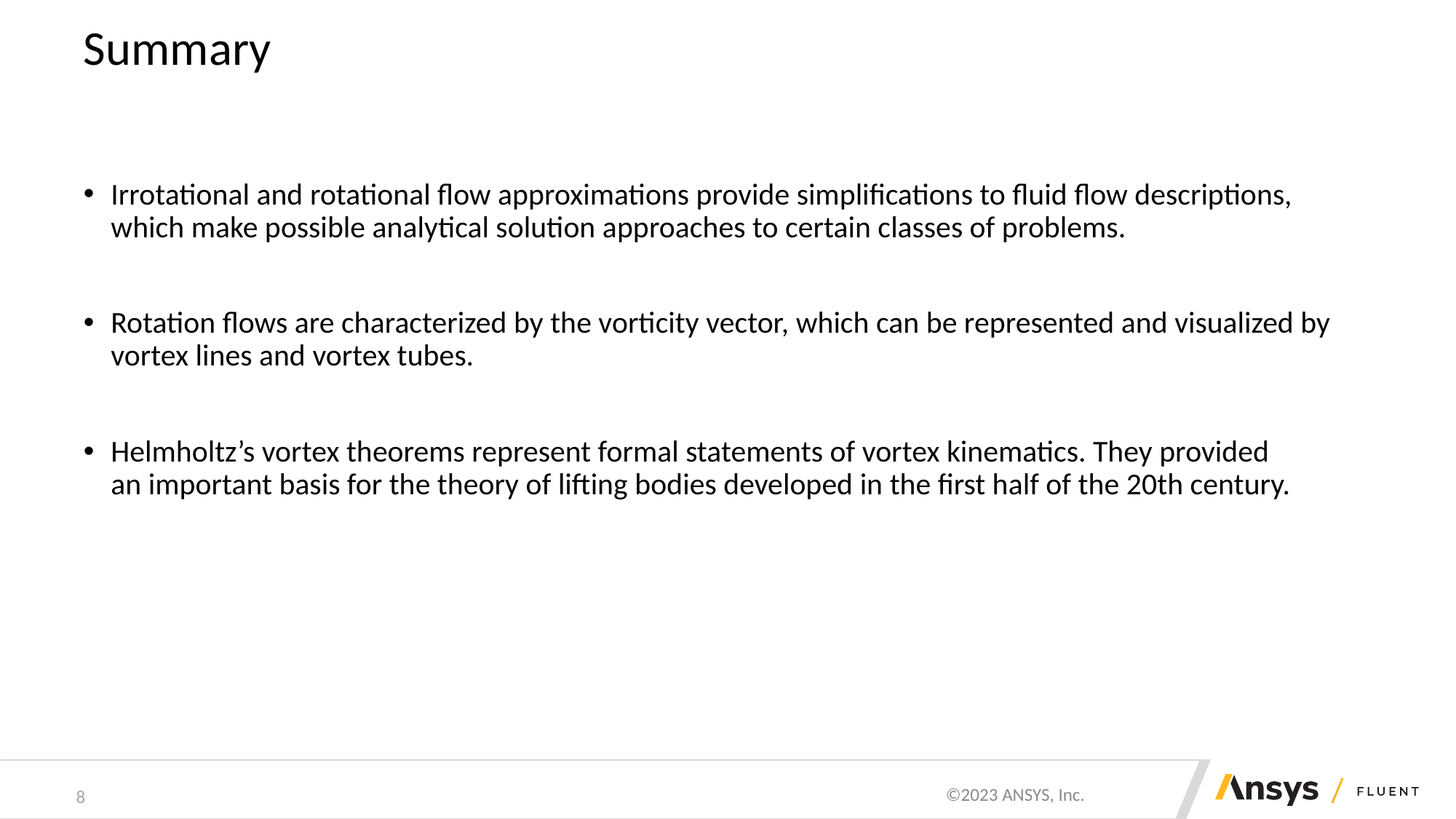

# Summary
Irrotational and rotational flow approximations provide simplifications to fluid flow descriptions, which make possible analytical solution approaches to certain classes of problems.

Rotation flows are characterized by the vorticity vector, which can be represented and visualized by vortex lines and vortex tubes.

Helmholtz’s vortex theorems represent formal statements of vortex kinematics. They provided an important basis for the theory of lifting bodies developed in the first half of the 20th century.

8